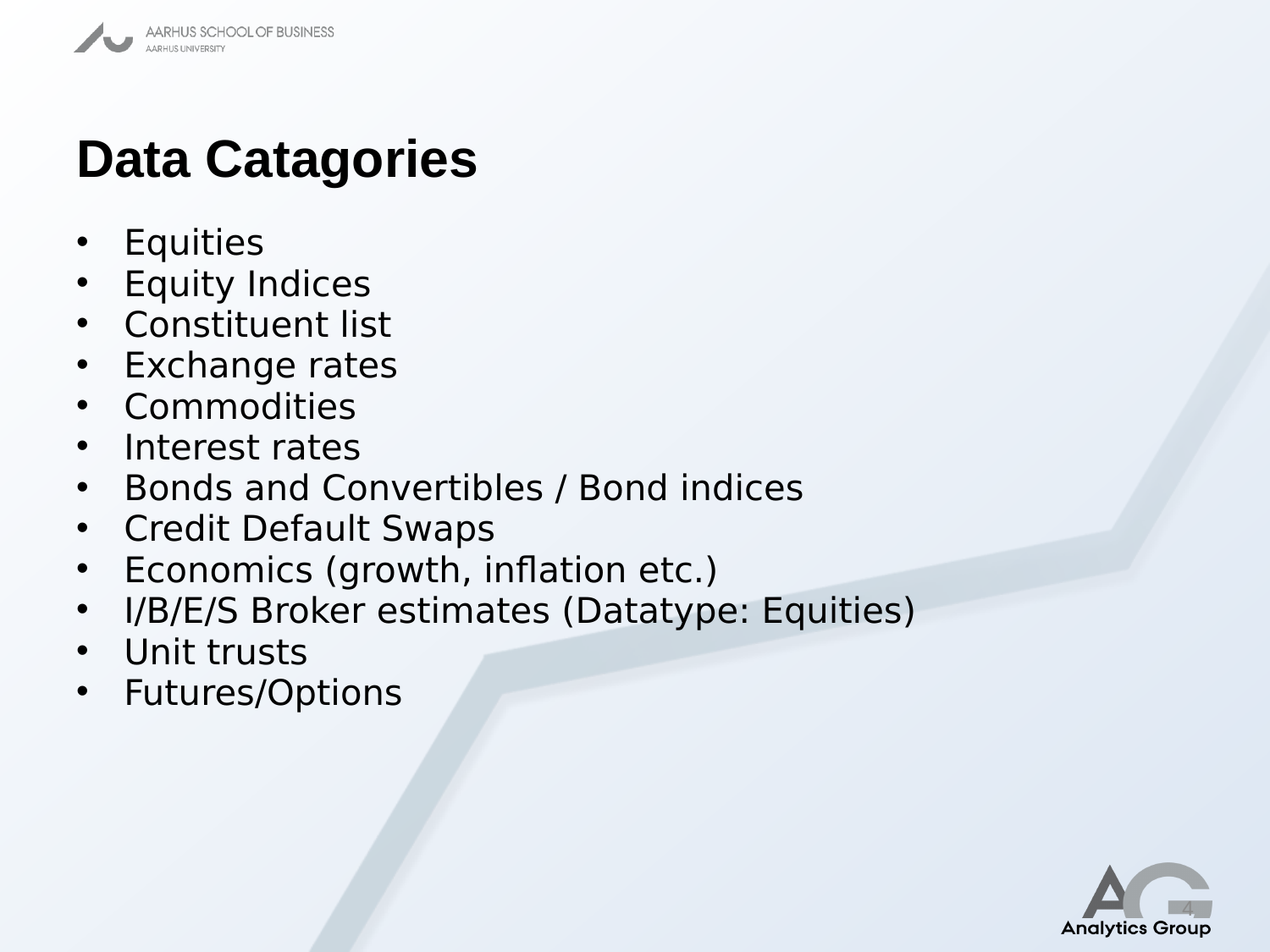

# Data Catagories
Equities
Equity Indices
Constituent list
Exchange rates
Commodities
Interest rates
Bonds and Convertibles / Bond indices
Credit Default Swaps
Economics (growth, inflation etc.)
I/B/E/S Broker estimates (Datatype: Equities)
Unit trusts
Futures/Options

4